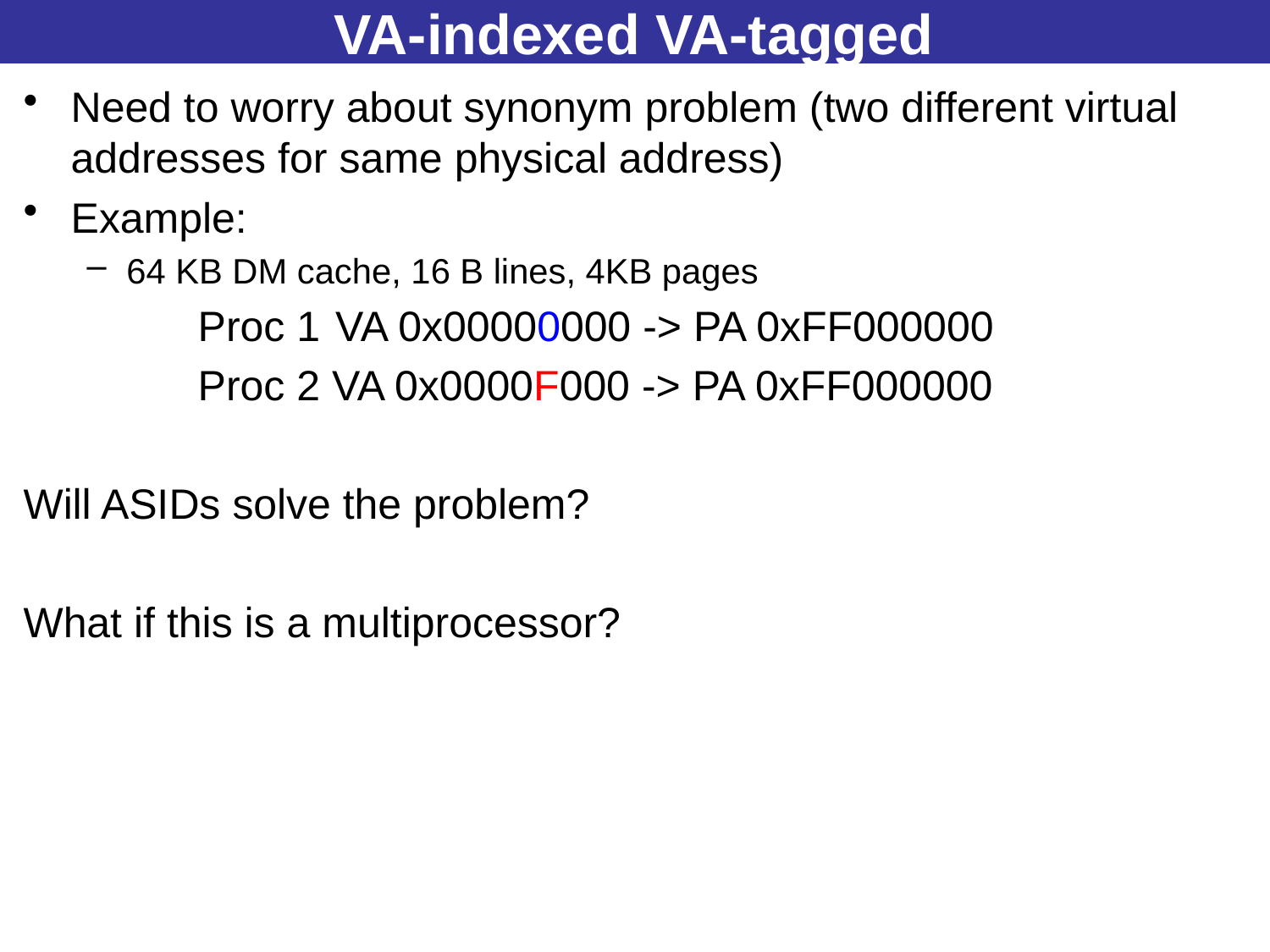

# VA-indexed VA-tagged
Need to worry about synonym problem (two different virtual addresses for same physical address)
Example:
64 KB DM cache, 16 B lines, 4KB pages
		Proc 1  VA 0x00000000 -> PA 0xFF000000
		Proc 2 VA 0x0000F000 -> PA 0xFF000000

Will ASIDs solve the problem?

What if this is a multiprocessor?